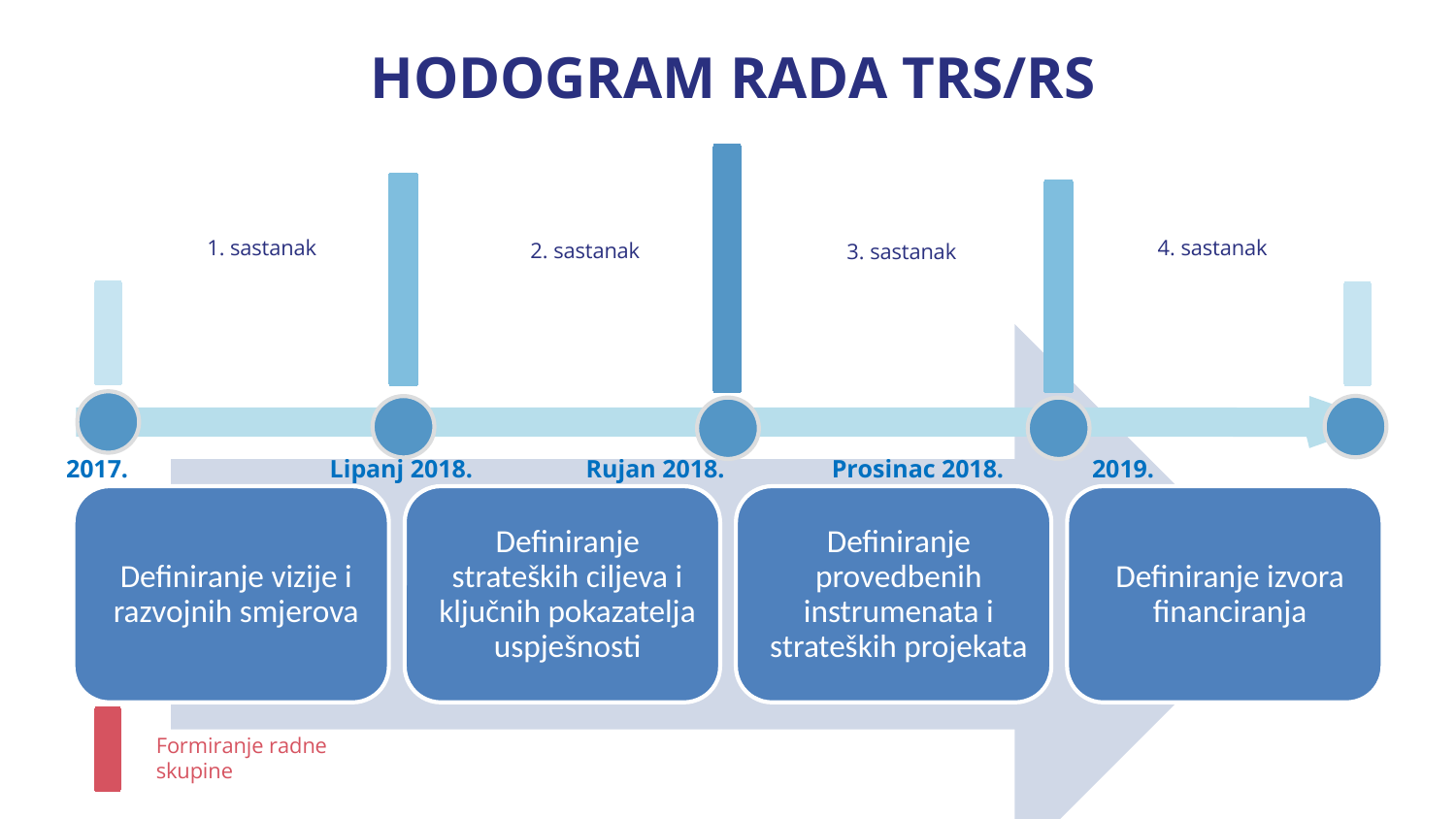

# HODOGRAM RADA TRS/RS

1. sastanak
4. sastanak
2. sastanak
3. sastanak

Definiranje vizije i razvojnih smjerova
Definiranje strateških ciljeva i ključnih pokazatelja uspješnosti
Definiranje provedbenih instrumenata i strateških projekata
Definiranje izvora financiranja

2017.                                Lipanj 2018.                  Rujan 2018.                 Prosinac 2018.              2019.

Formiranje radne skupine